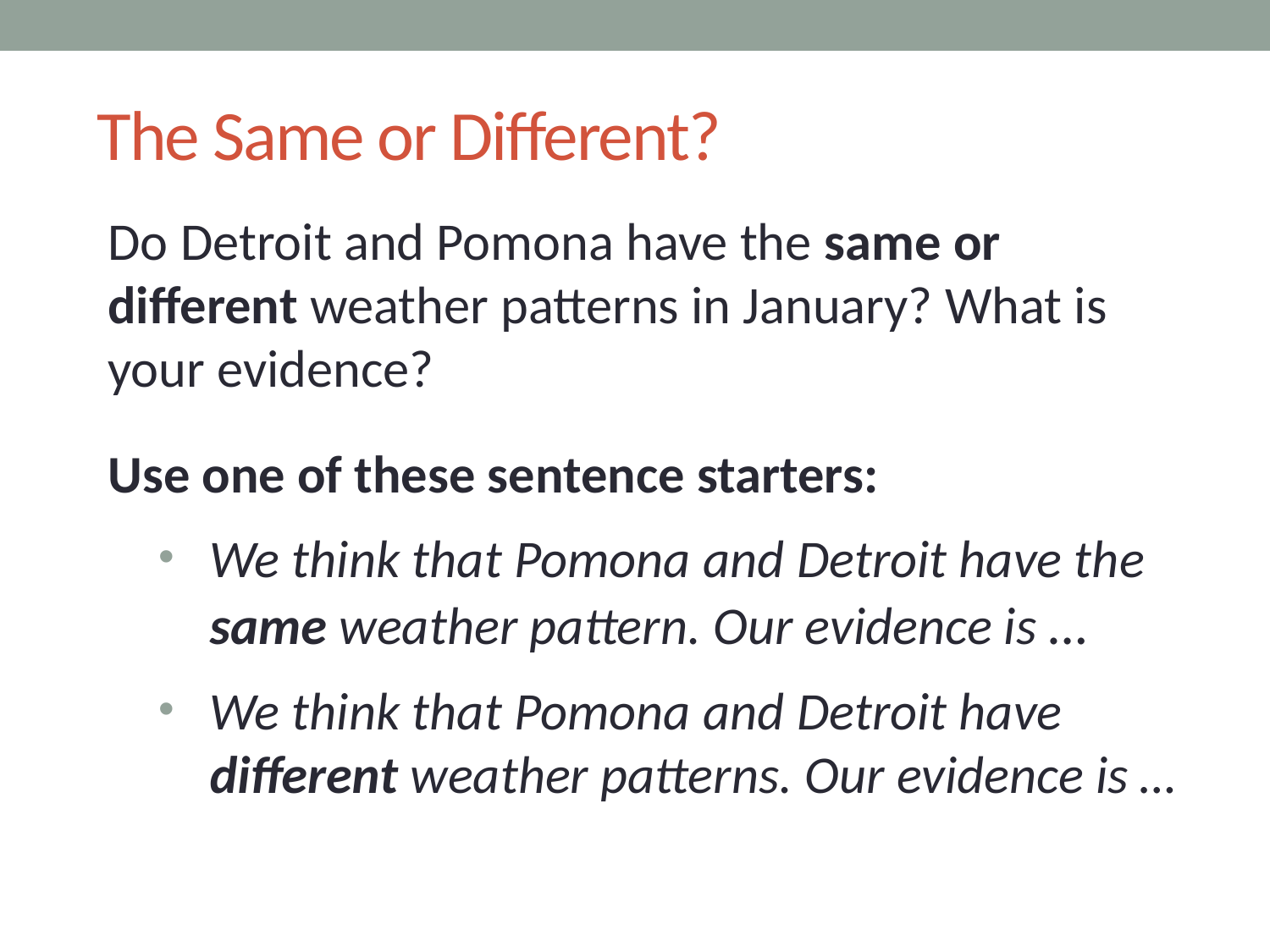

# The Same or Different?
Do Detroit and Pomona have the same or different weather patterns in January? What is your evidence?
Use one of these sentence starters:
We think that Pomona and Detroit have the same weather pattern. Our evidence is …
We think that Pomona and Detroit have different weather patterns. Our evidence is …